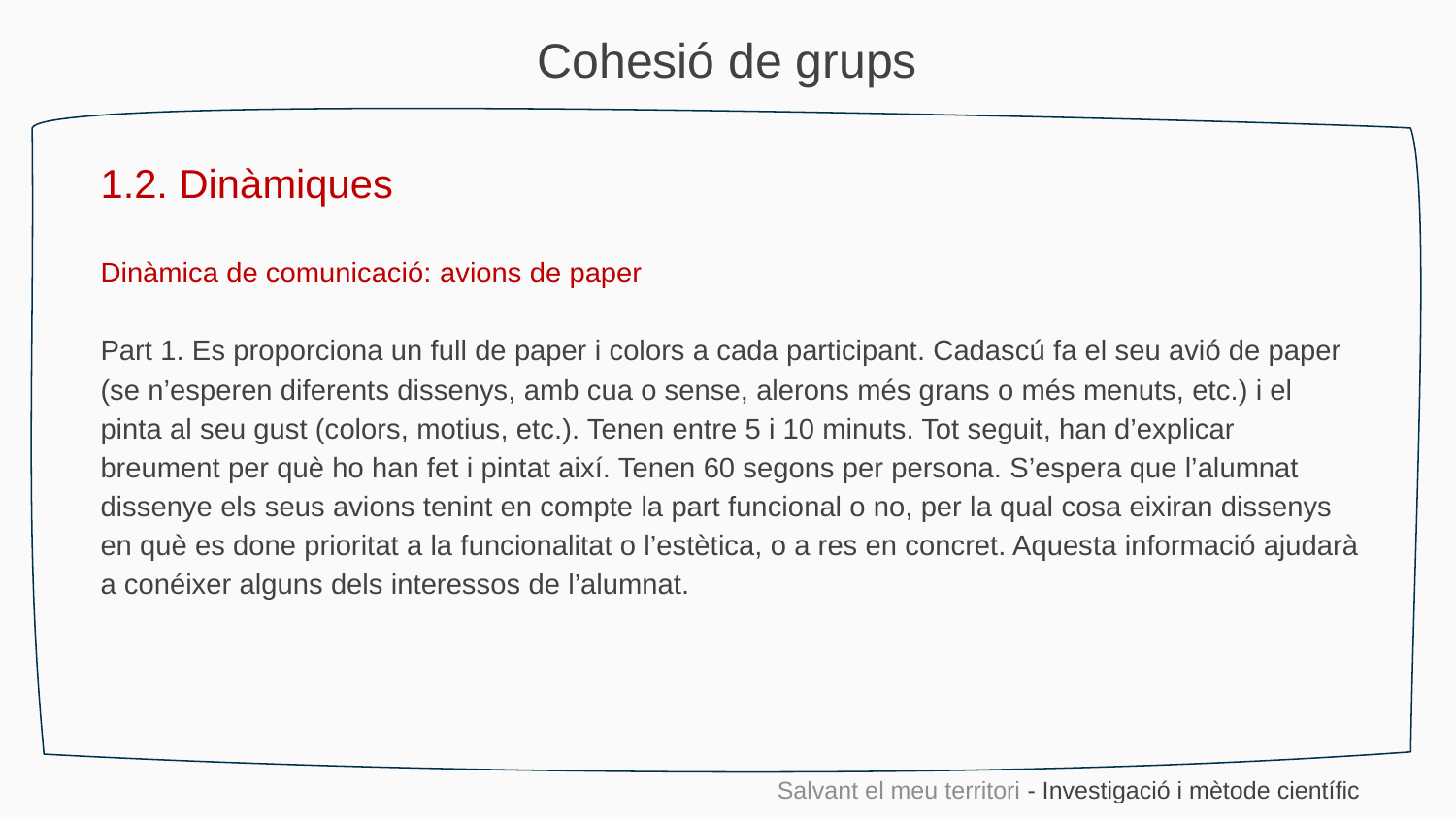

Cohesió de grups

1.2. Dinàmiques
Dinàmica de comunicació: avions de paper

Part 1. Es proporciona un full de paper i colors a cada participant. Cadascú fa el seu avió de paper (se n’esperen diferents dissenys, amb cua o sense, alerons més grans o més menuts, etc.) i el pinta al seu gust (colors, motius, etc.). Tenen entre 5 i 10 minuts. Tot seguit, han d’explicar breument per què ho han fet i pintat així. Tenen 60 segons per persona. S’espera que l’alumnat dissenye els seus avions tenint en compte la part funcional o no, per la qual cosa eixiran dissenys en què es done prioritat a la funcionalitat o l’estètica, o a res en concret. Aquesta informació ajudarà a conéixer alguns dels interessos de l’alumnat.
Salvant el meu territori - Investigació i mètode científic